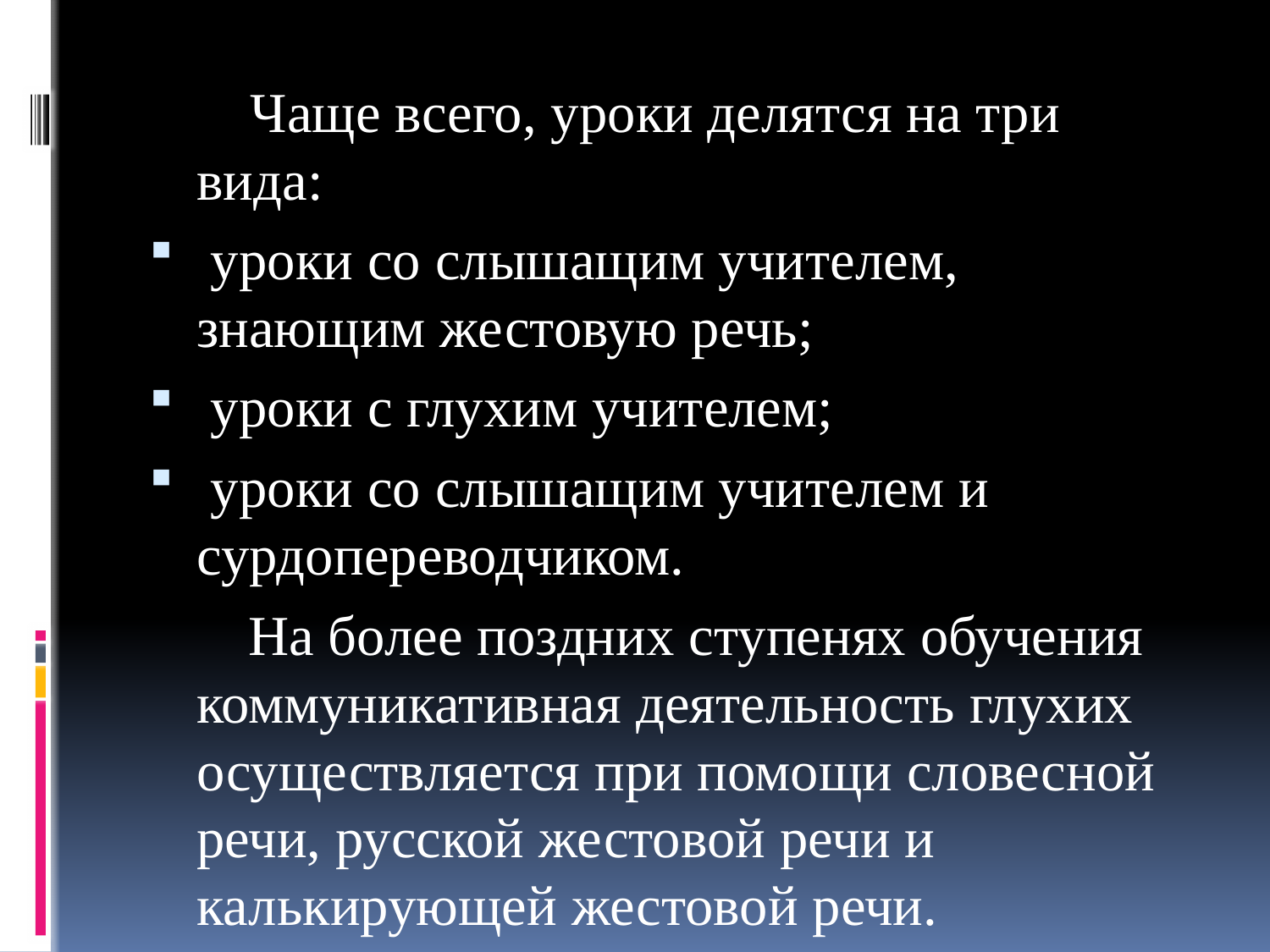

Чаще всего, уроки делятся на три вида:
 уроки со слышащим учителем, знающим жестовую речь;
 уроки с глухим учителем;
 уроки со слышащим учителем и сурдопереводчиком.
       На более поздних ступенях обучения  коммуникативная деятельность глухих осуществляется при помощи словесной речи, русской жестовой речи и калькирующей жестовой речи.